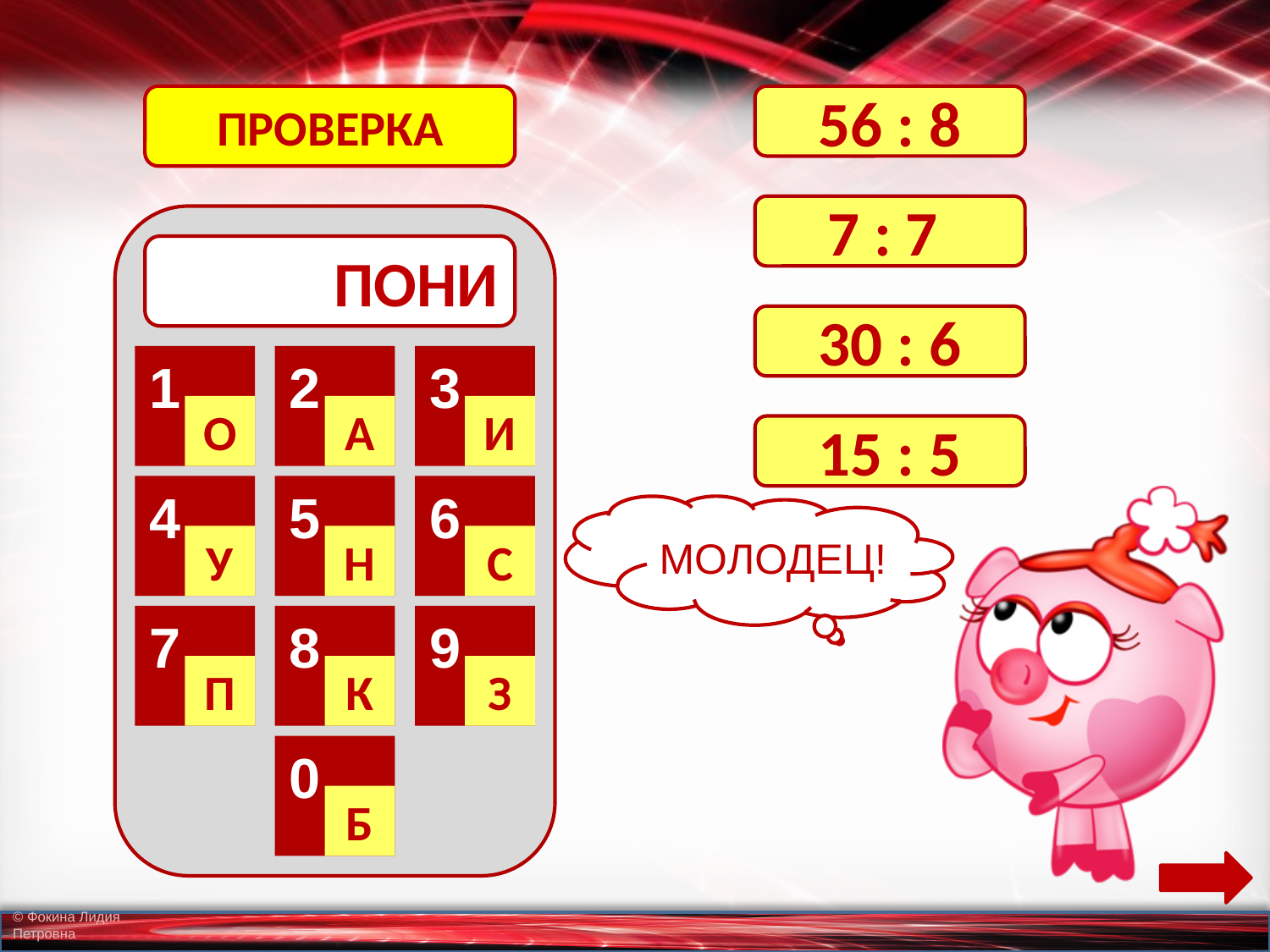

ПРОВЕРКА
56 : 8
7 : 7

ПОНИ
30 : 6

2
3
1
А
И
О
15 : 5

4
5
6
МОЛОДЕЦ!
У
Н
С

7
8
9
П
К
З

0
Б